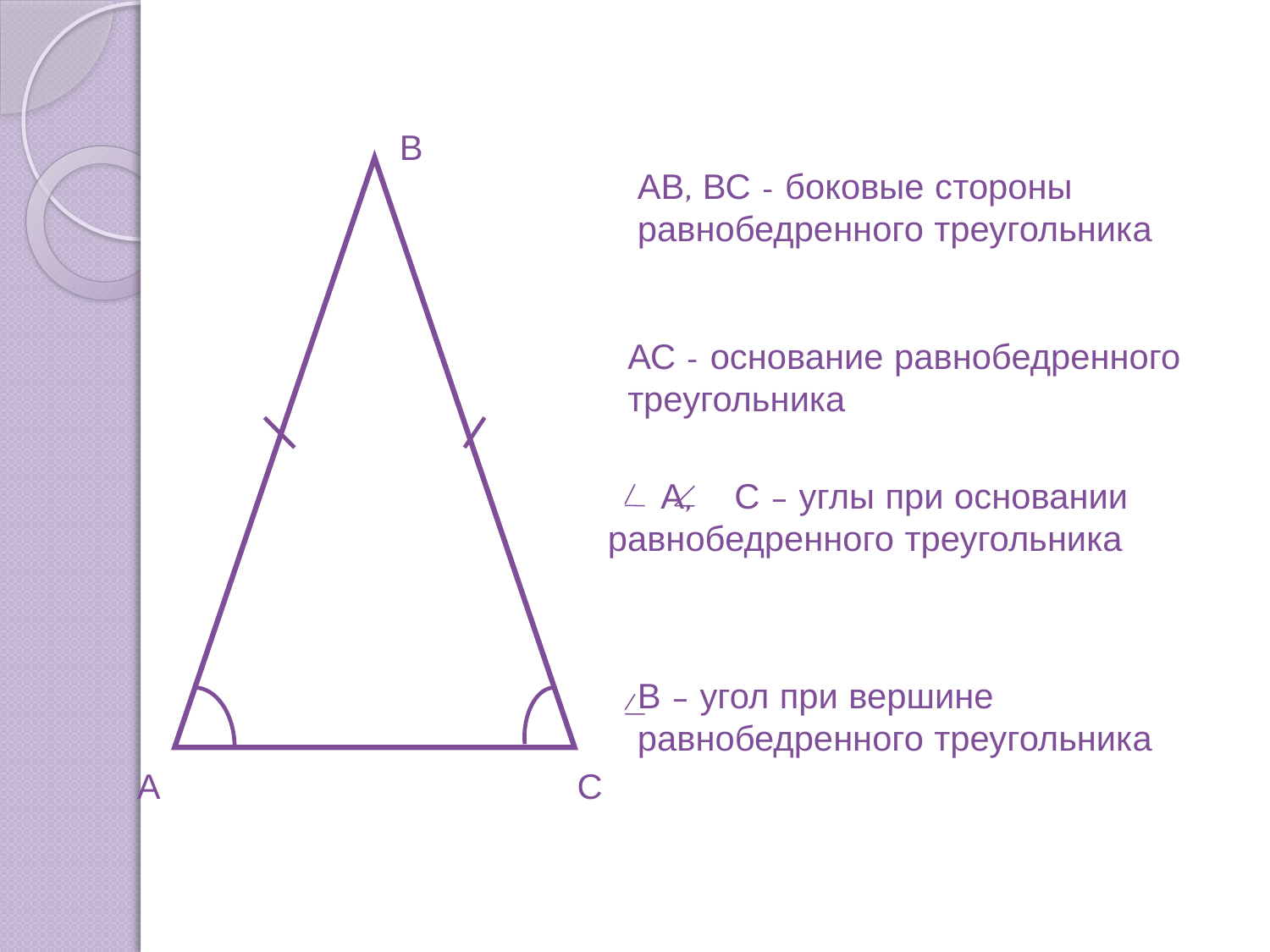

В

АВ, ВС - боковые стороны равнобедренного треугольника
АС - основание равнобедренного треугольника

     А,    С – углы при основании равнобедренного треугольника

В – угол при вершине равнобедренного треугольника

А
С